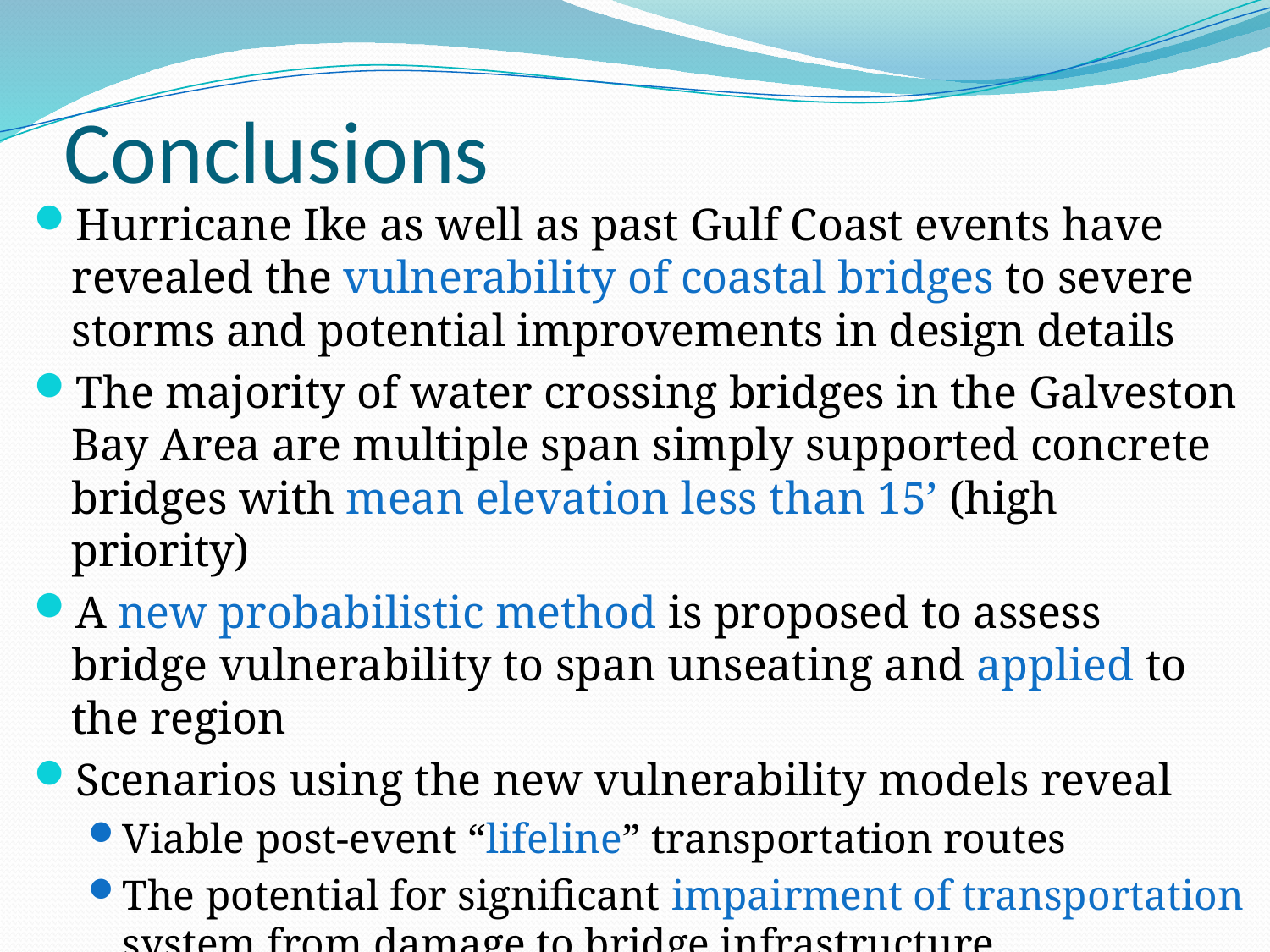

# Conclusions
Hurricane Ike as well as past Gulf Coast events have revealed the vulnerability of coastal bridges to severe storms and potential improvements in design details
The majority of water crossing bridges in the Galveston Bay Area are multiple span simply supported concrete bridges with mean elevation less than 15’ (high priority)
A new probabilistic method is proposed to assess bridge vulnerability to span unseating and applied to the region
Scenarios using the new vulnerability models reveal
Viable post-event “lifeline” transportation routes
The potential for significant impairment of transportation system from damage to bridge infrastructure
Need for refined study of other failure modes and solutions